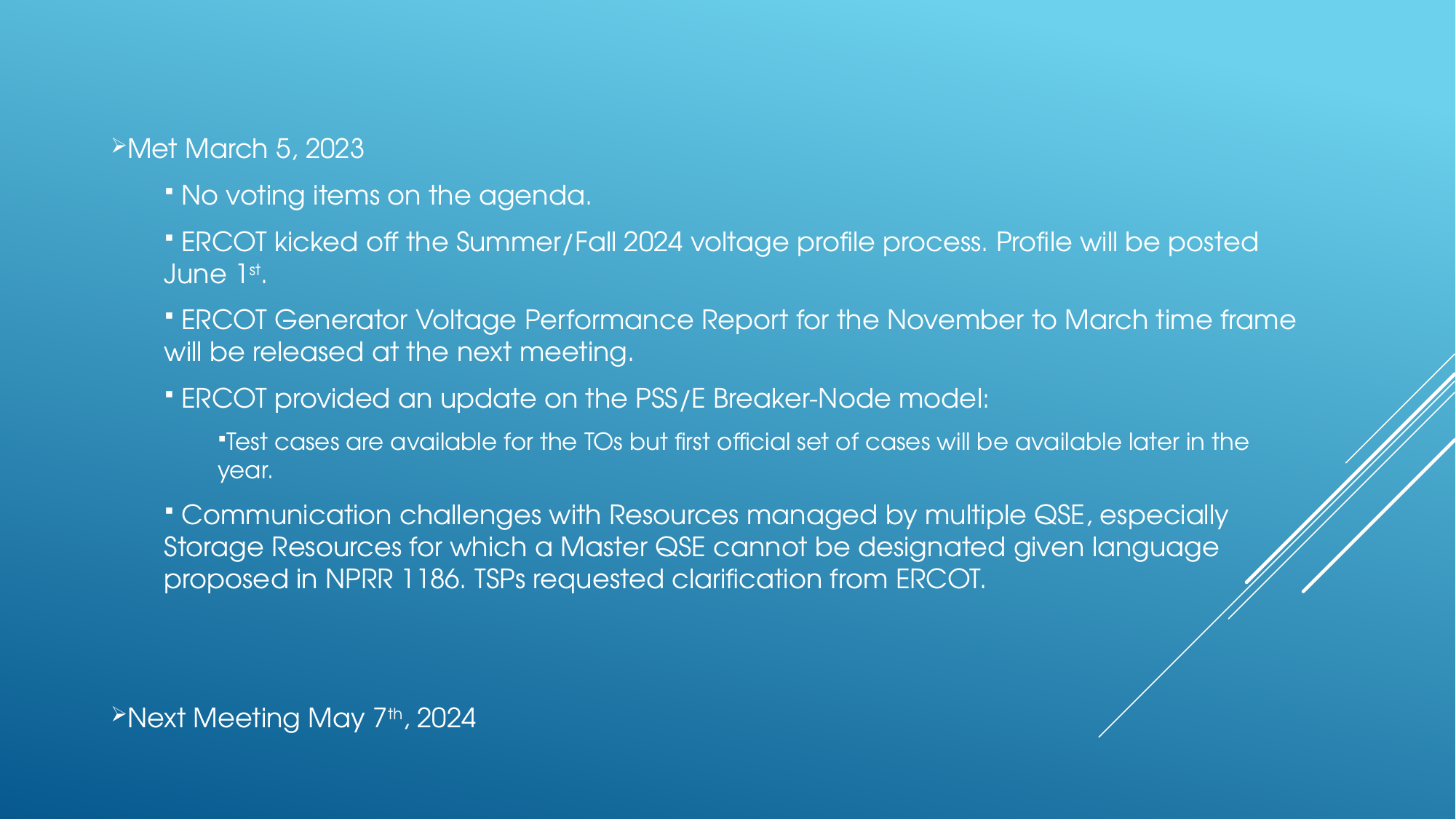

Met March 5, 2023
 No voting items on the agenda.
 ERCOT kicked off the Summer/Fall 2024 voltage profile process. Profile will be posted June 1st.
 ERCOT Generator Voltage Performance Report for the November to March time frame will be released at the next meeting.
 ERCOT provided an update on the PSS/E Breaker-Node model:
Test cases are available for the TOs but first official set of cases will be available later in the year.
 Communication challenges with Resources managed by multiple QSE, especially Storage Resources for which a Master QSE cannot be designated given language proposed in NPRR 1186. TSPs requested clarification from ERCOT.

Next Meeting May 7th, 2024